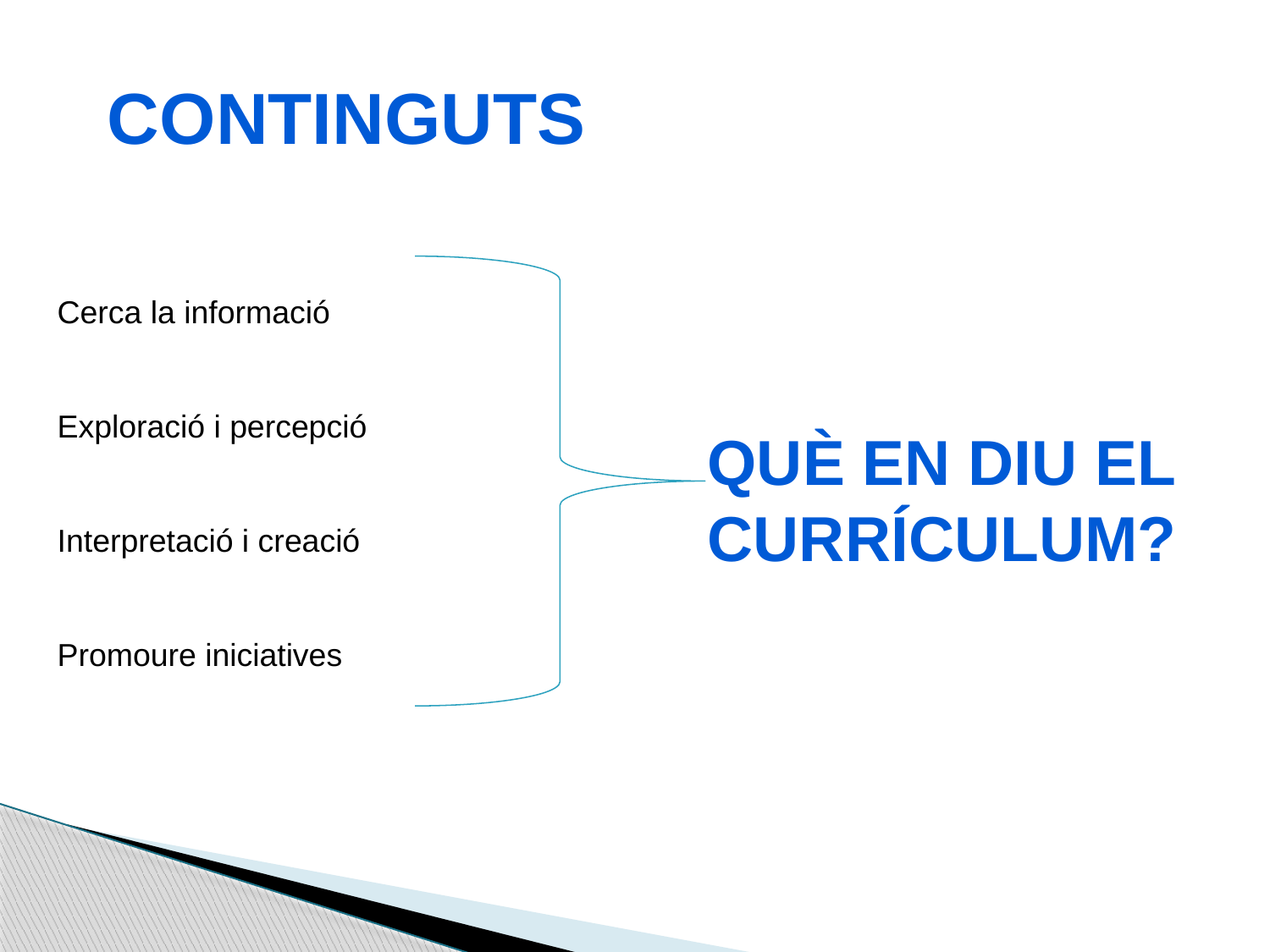

# Continguts

Cerca la informació

Exploració i percepció

Interpretació i creació

Promoure iniciatives
QUÈ EN DIU EL CURRÍCULUM?